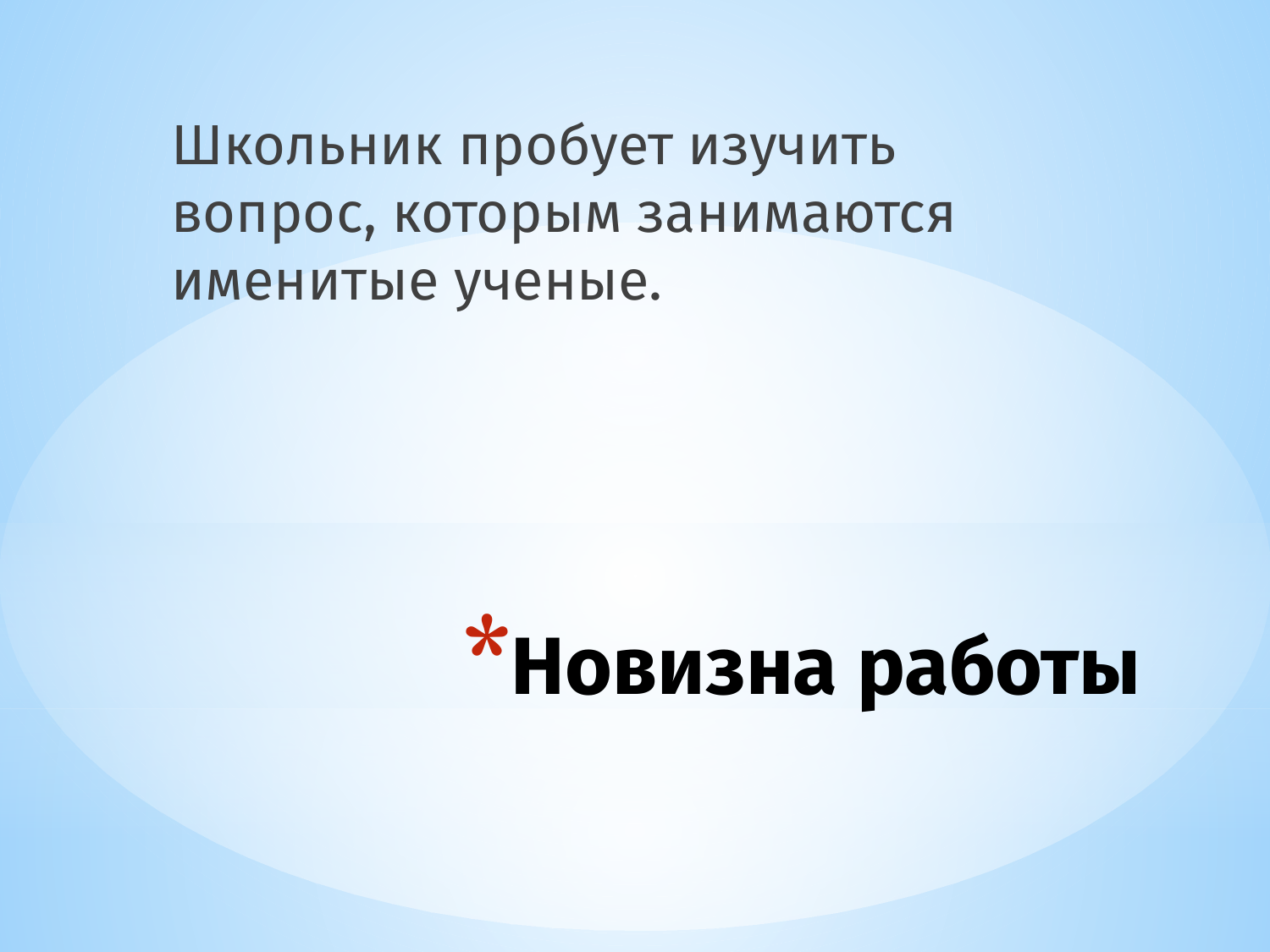

Школьник пробует изучить вопрос, которым занимаются именитые ученые.
# Новизна работы